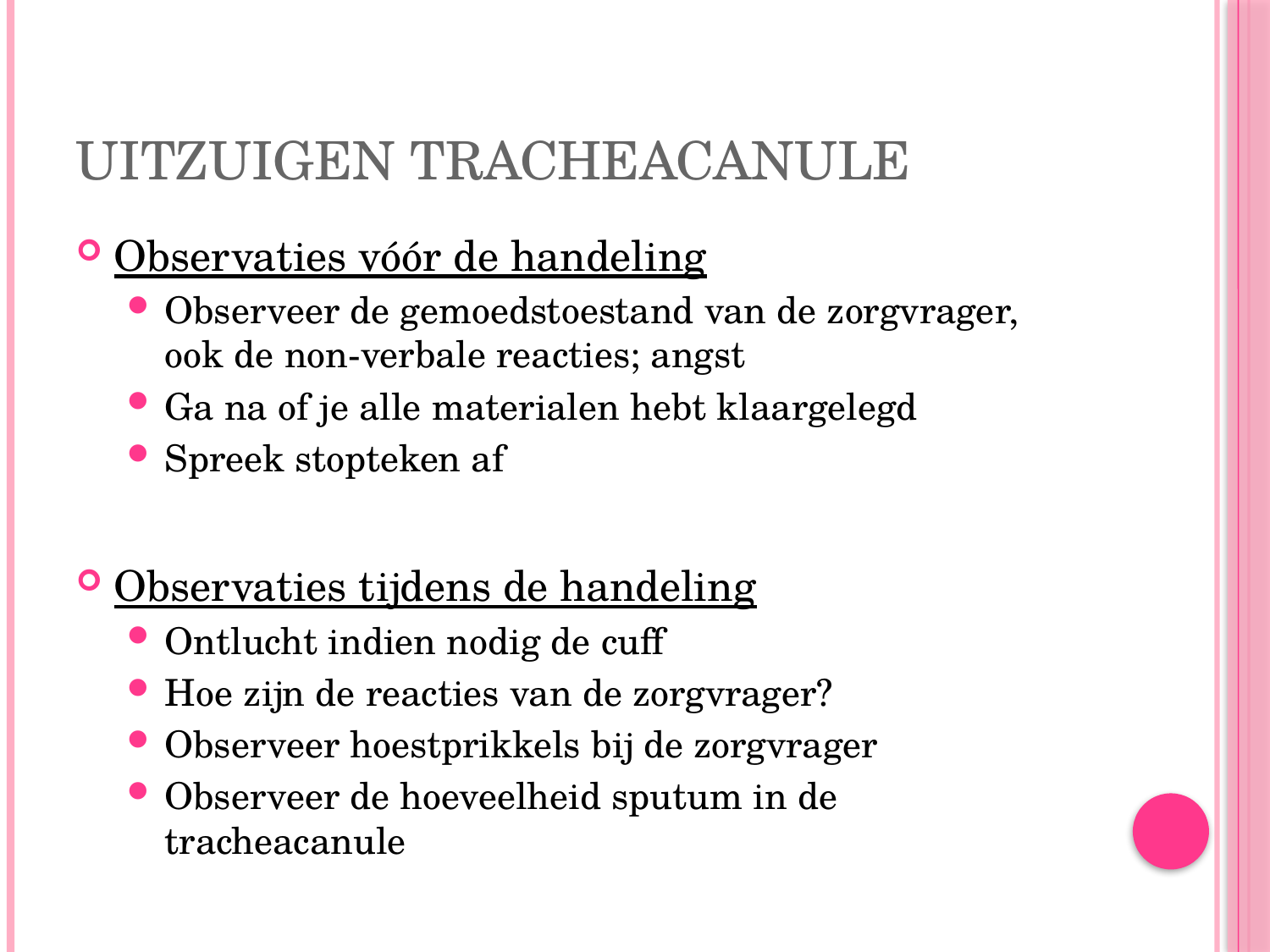

# Uitzuigen tracheacanule
Observaties vóór de handeling
Observeer de gemoedstoestand van de zorgvrager, ook de non-verbale reacties; angst
Ga na of je alle materialen hebt klaargelegd
Spreek stopteken af

Observaties tijdens de handeling
Ontlucht indien nodig de cuff
Hoe zijn de reacties van de zorgvrager?
Observeer hoestprikkels bij de zorgvrager
Observeer de hoeveelheid sputum in de tracheacanule